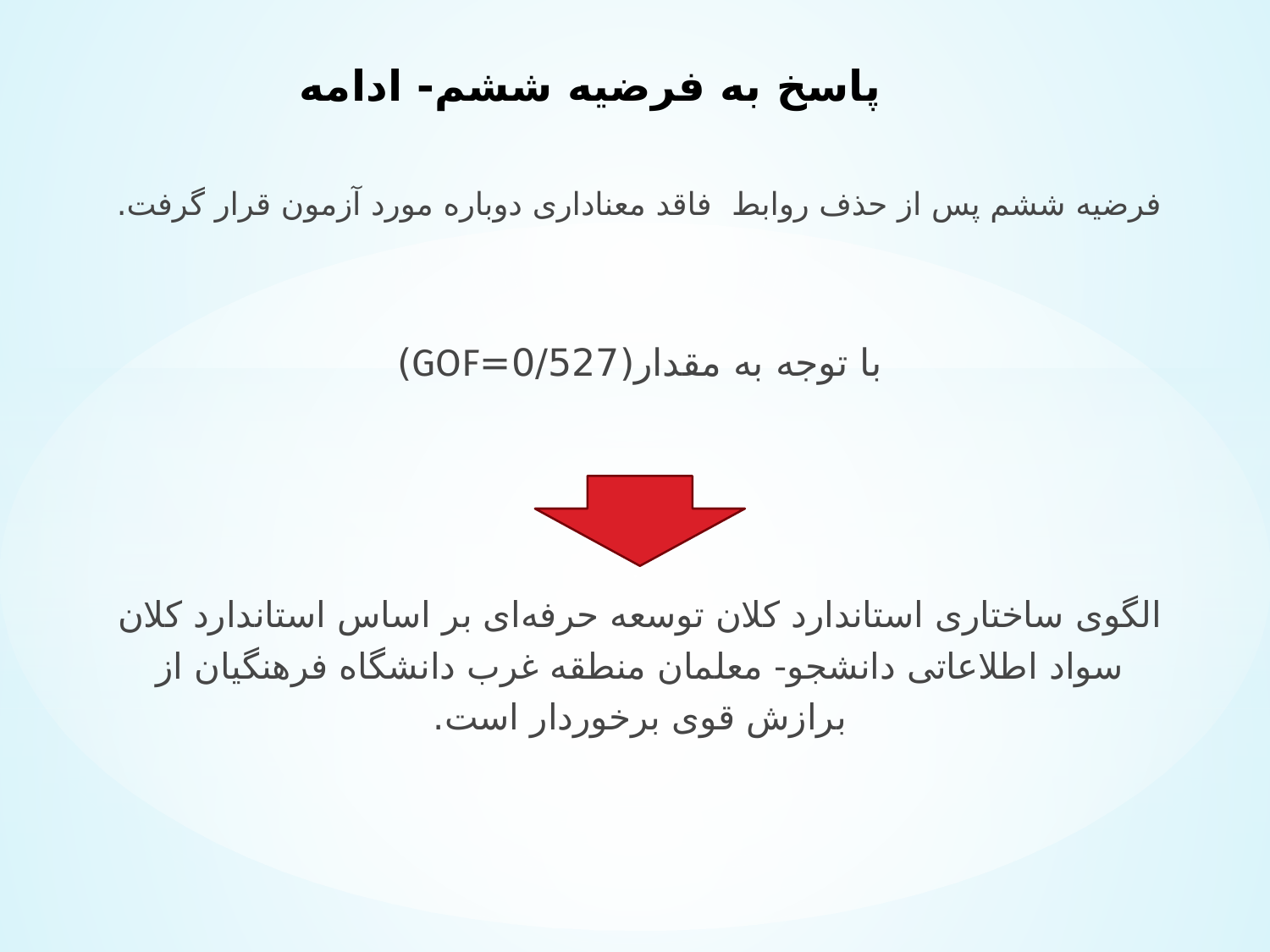

# پاسخ به فرضیه ششم- ادامه

فرضیه ششم پس از حذف روابط  فاقد معناداری دوباره مورد آزمون قرار گرفت.

با توجه به مقدار(0/527=GOF)

الگوی ساختاری استاندارد کلان توسعه حرفه‌ای بر اساس استاندارد کلان سواد اطلاعاتی دانشجو- معلمان منطقه غرب دانشگاه فرهنگیان از برازش قوی برخوردار است.